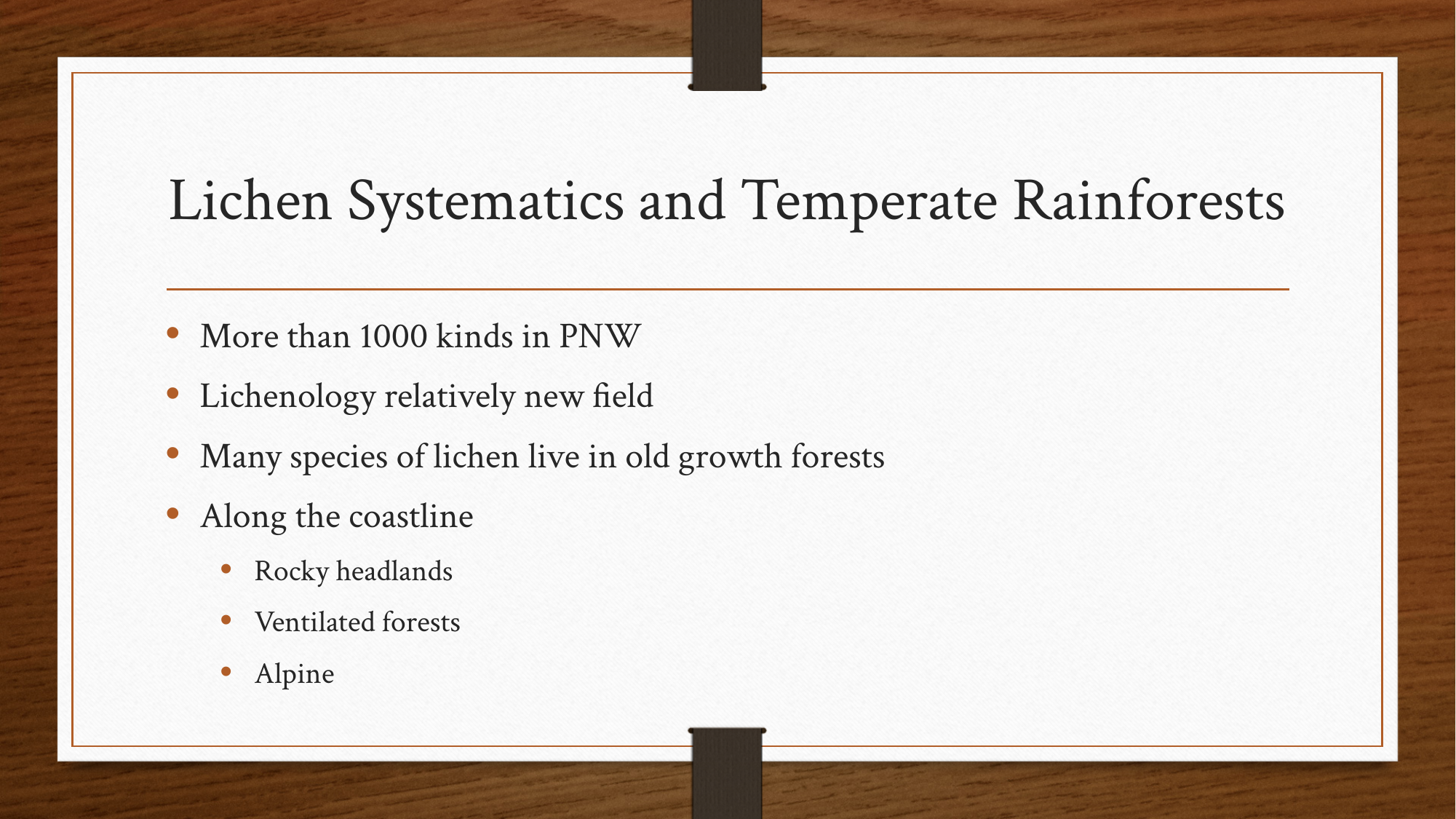

# Lichen Systematics and Temperate Rainforests
More than 1000 kinds in PNW
Lichenology relatively new field
Many species of lichen live in old growth forests
Along the coastline
Rocky headlands
Ventilated forests
Alpine